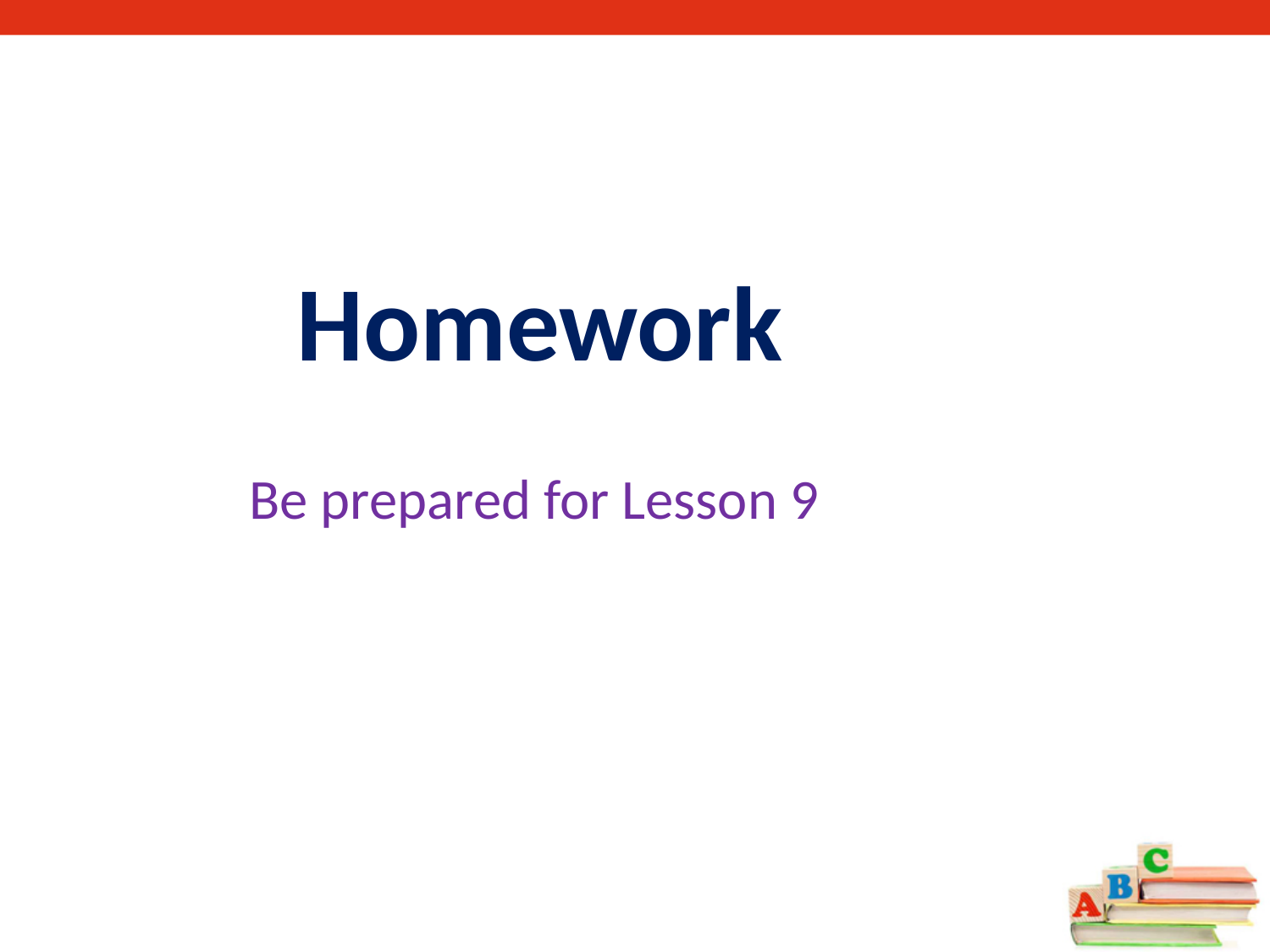

# Homework
 Be prepared for Lesson 9